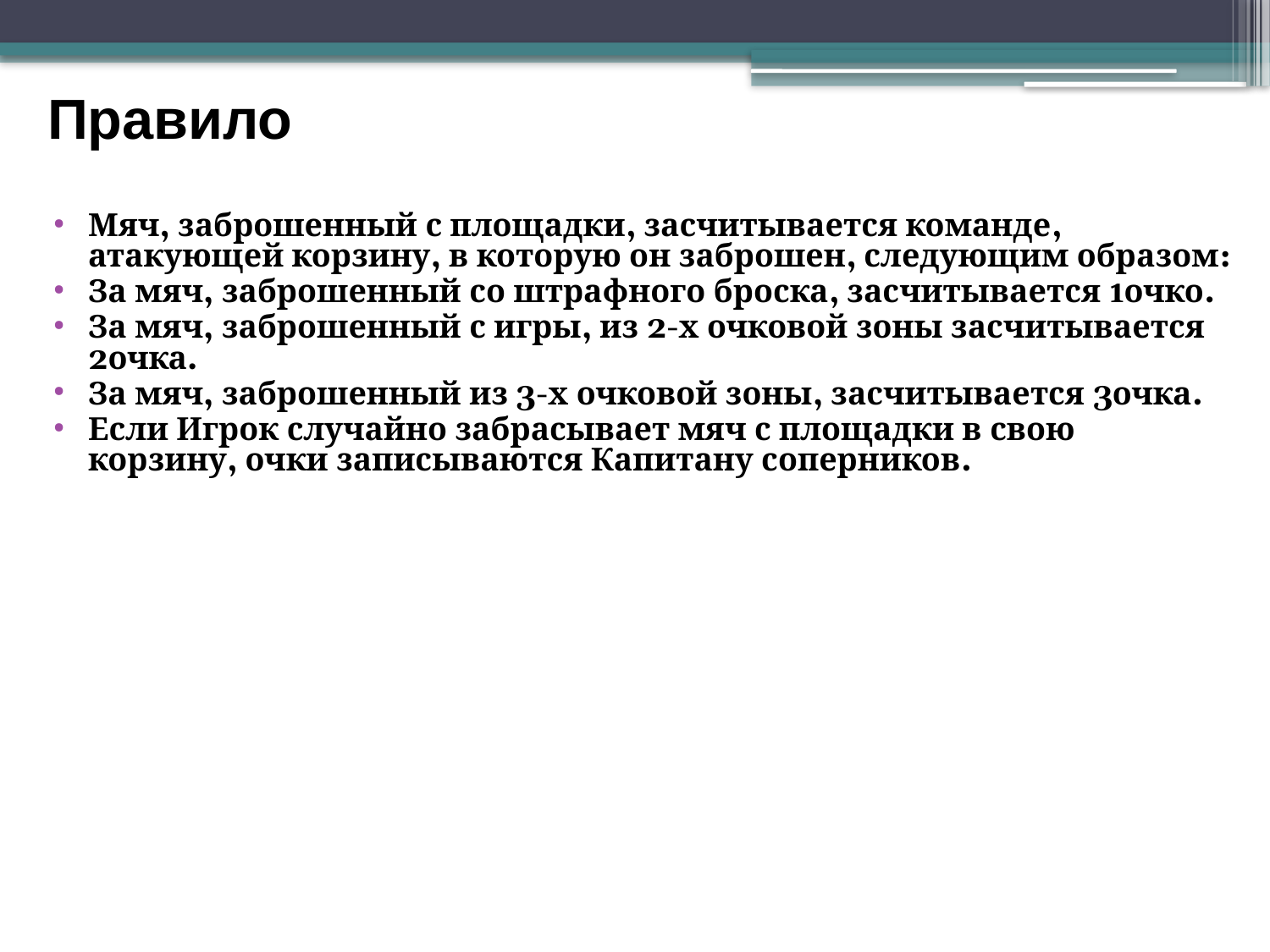

# Правило
Мяч, заброшенный с площадки, засчитывается команде, атакующей корзину, в которую он заброшен, следующим образом:
За мяч, заброшенный со штрафного броска, засчитывается 1очко.
За мяч, заброшенный с игры, из 2-х очковой зоны засчитывается 2очка.
За мяч, заброшенный из 3-х очковой зоны, засчитывается 3очка.
Если Игрок случайно забрасывает мяч с площадки в свою корзину, очки записываются Капитану соперников.